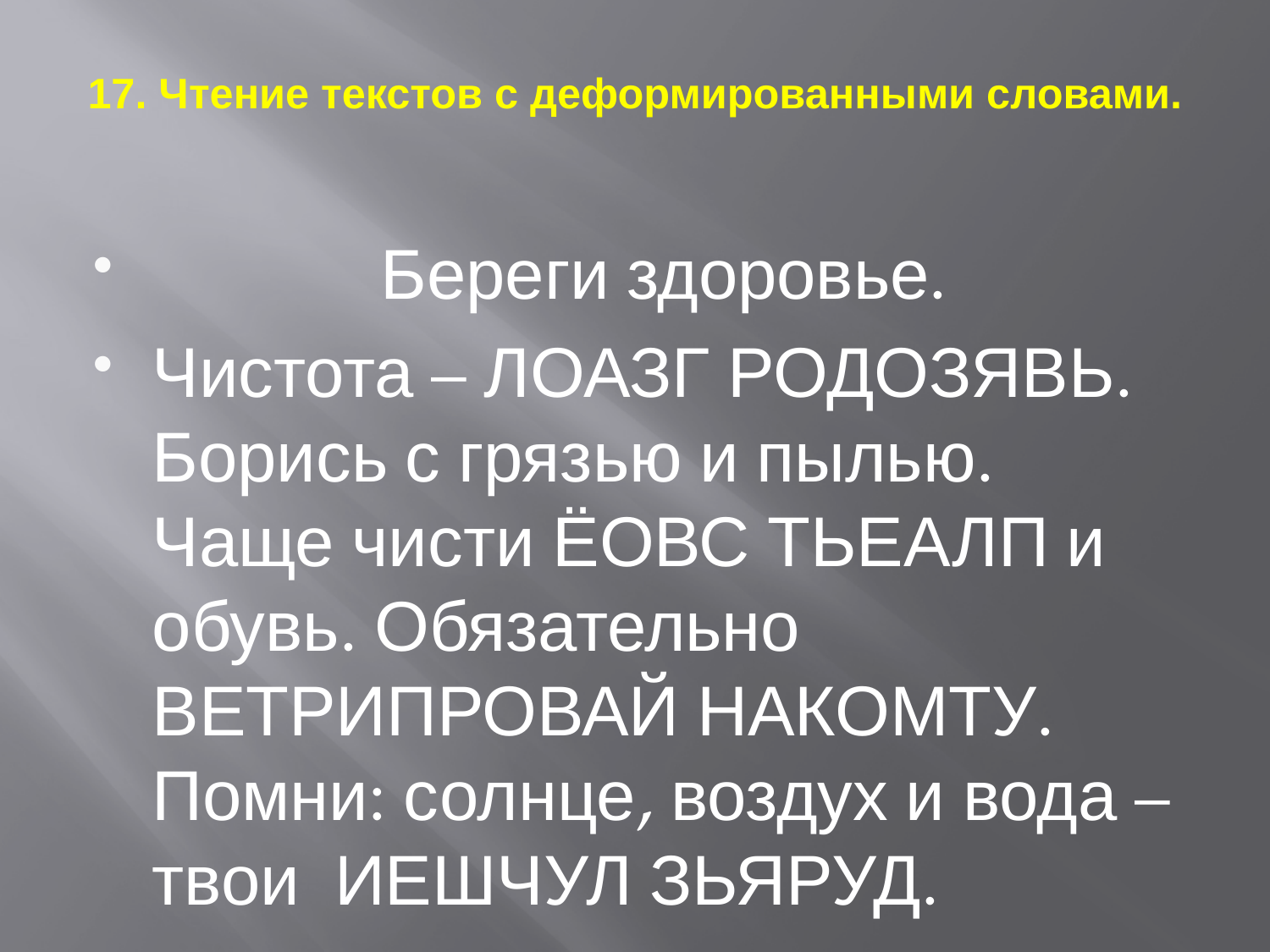

# 17. Чтение текстов с деформированными словами.
             Береги здоровье.
Чистота – ЛОАЗГ РОДОЗЯВЬ. Борись с грязью и пылью. Чаще чисти ЁОВС ТЬЕАЛП и обувь. Обязательно ВЕТРИПРОВАЙ НАКОМТУ. Помни: солнце, воздух и вода – твои  ИЕШЧУЛ ЗЬЯРУД.